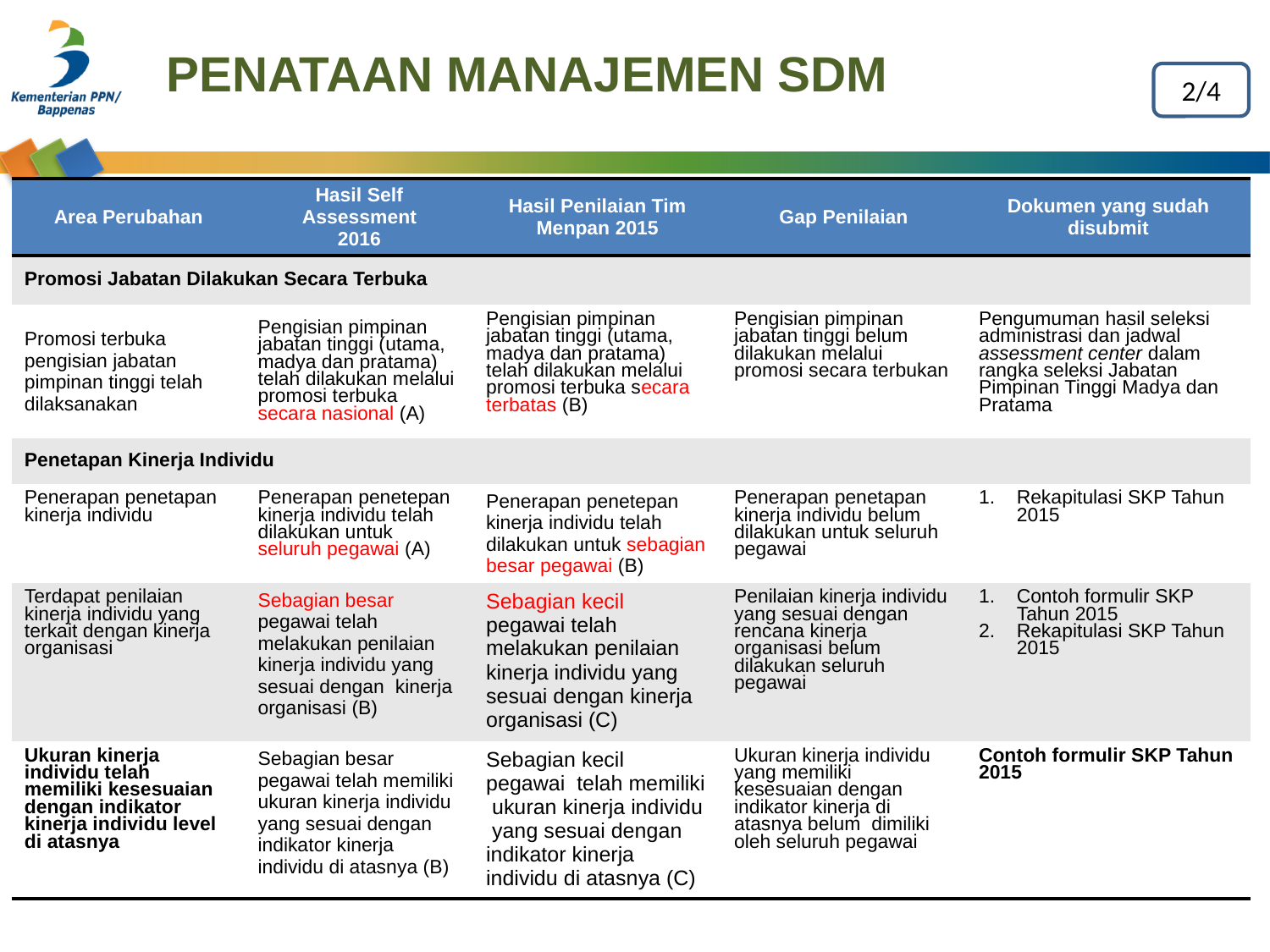

# PENATAAN MANAJEMEN SDM
2/4
| Area Perubahan | Hasil Self Assessment 2016 | Hasil Penilaian Tim Menpan 2015 | Gap Penilaian | Dokumen yang sudah disubmit |
| --- | --- | --- | --- | --- |
| Promosi Jabatan Dilakukan Secara Terbuka |  |  |  |  |
| Promosi terbuka pengisian jabatan pimpinan tinggi telah dilaksanakan | Pengisian pimpinan jabatan tinggi (utama, madya dan pratama) telah dilakukan melalui promosi terbuka secara nasional (A) | Pengisian pimpinan jabatan tinggi (utama, madya dan pratama) telah dilakukan melalui promosi terbuka secara terbatas (B) | Pengisian pimpinan jabatan tinggi belum dilakukan melalui promosi secara terbukan | Pengumuman hasil seleksi administrasi dan jadwal assessment center dalam rangka seleksi Jabatan Pimpinan Tinggi Madya dan Pratama |
| Penetapan Kinerja Individu |  |  |  |  |
| Penerapan penetapan kinerja individu | Penerapan penetepan kinerja individu telah dilakukan untuk seluruh pegawai (A) | Penerapan penetepan kinerja individu telah dilakukan untuk sebagian besar pegawai (B) | Penerapan penetapan kinerja individu belum dilakukan untuk seluruh pegawai | Rekapitulasi SKP Tahun 2015 |
| Terdapat penilaian kinerja individu yang terkait dengan kinerja organisasi | Sebagian besar pegawai telah melakukan penilaian kinerja individu yang sesuai dengan kinerja organisasi (B) | Sebagian kecil pegawai telah melakukan penilaian kinerja individu yang sesuai dengan kinerja organisasi (C) | Penilaian kinerja individu yang sesuai dengan rencana kinerja organisasi belum dilakukan seluruh pegawai | Contoh formulir SKP Tahun 2015 Rekapitulasi SKP Tahun 2015 |
| Ukuran kinerja individu telah memiliki kesesuaian dengan indikator kinerja individu level di atasnya | Sebagian besar pegawai telah memiliki ukuran kinerja individu yang sesuai dengan indikator kinerja individu di atasnya (B) | Sebagian kecil pegawai telah memiliki ukuran kinerja individu yang sesuai dengan indikator kinerja individu di atasnya (C) | Ukuran kinerja individu yang memiliki kesesuaian dengan indikator kinerja di atasnya belum dimiliki oleh seluruh pegawai | Contoh formulir SKP Tahun 2015 |